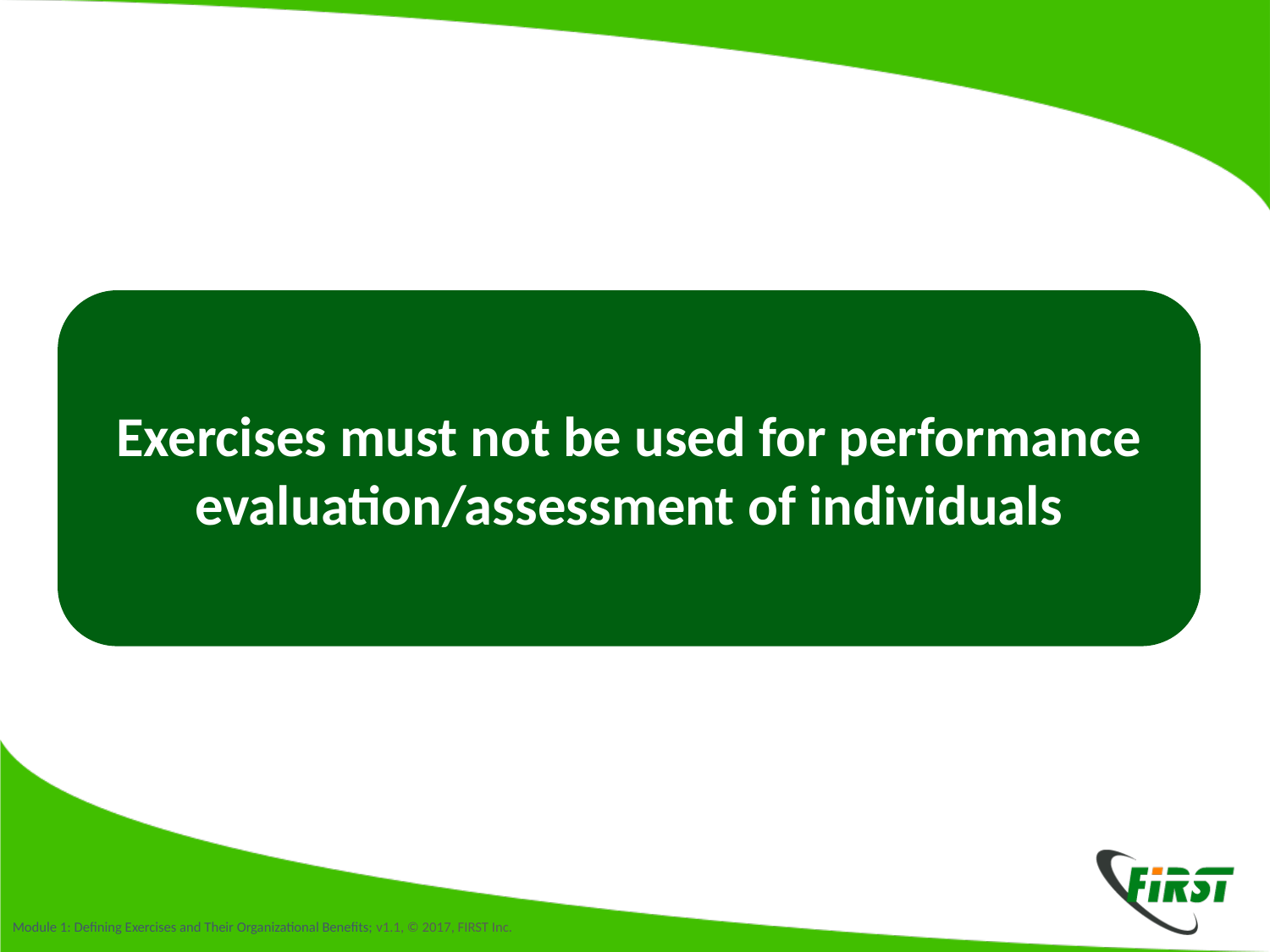

Exercises must not be used for performance evaluation/assessment of individuals